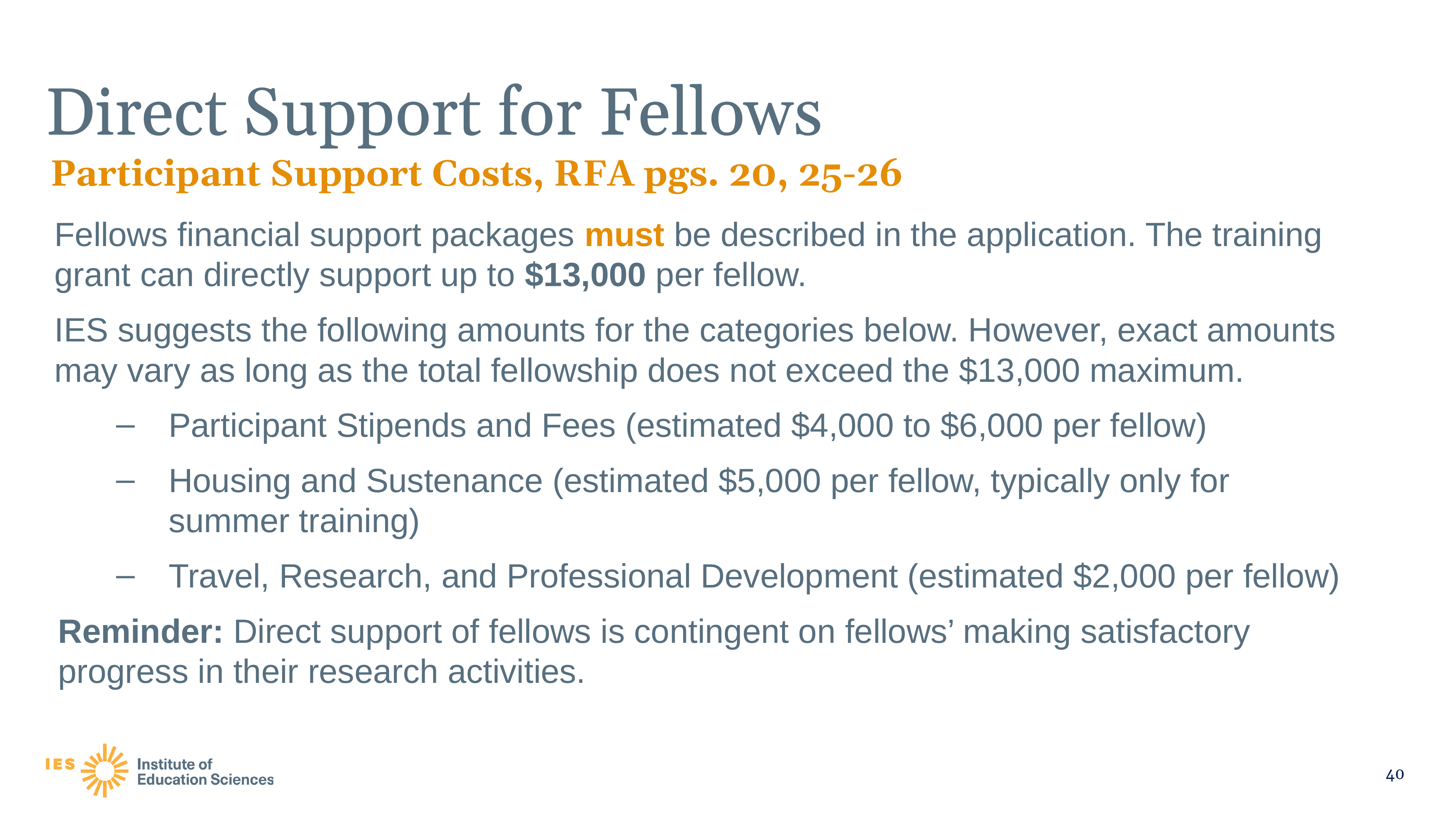

# Direct Support for Fellows
Participant Support Costs, RFA pgs. 20, 25-26
Fellows financial support packages must be described in the application. The training grant can directly support up to $13,000 per fellow.
IES suggests the following amounts for the categories below. However, exact amounts may vary as long as the total fellowship does not exceed the $13,000 maximum.
Participant Stipends and Fees (estimated $4,000 to $6,000 per fellow)
Housing and Sustenance (estimated $5,000 per fellow, typically only for summer training)
Travel, Research, and Professional Development (estimated $2,000 per fellow)
Reminder: Direct support of fellows is contingent on fellows’ making satisfactory progress in their research activities.

40